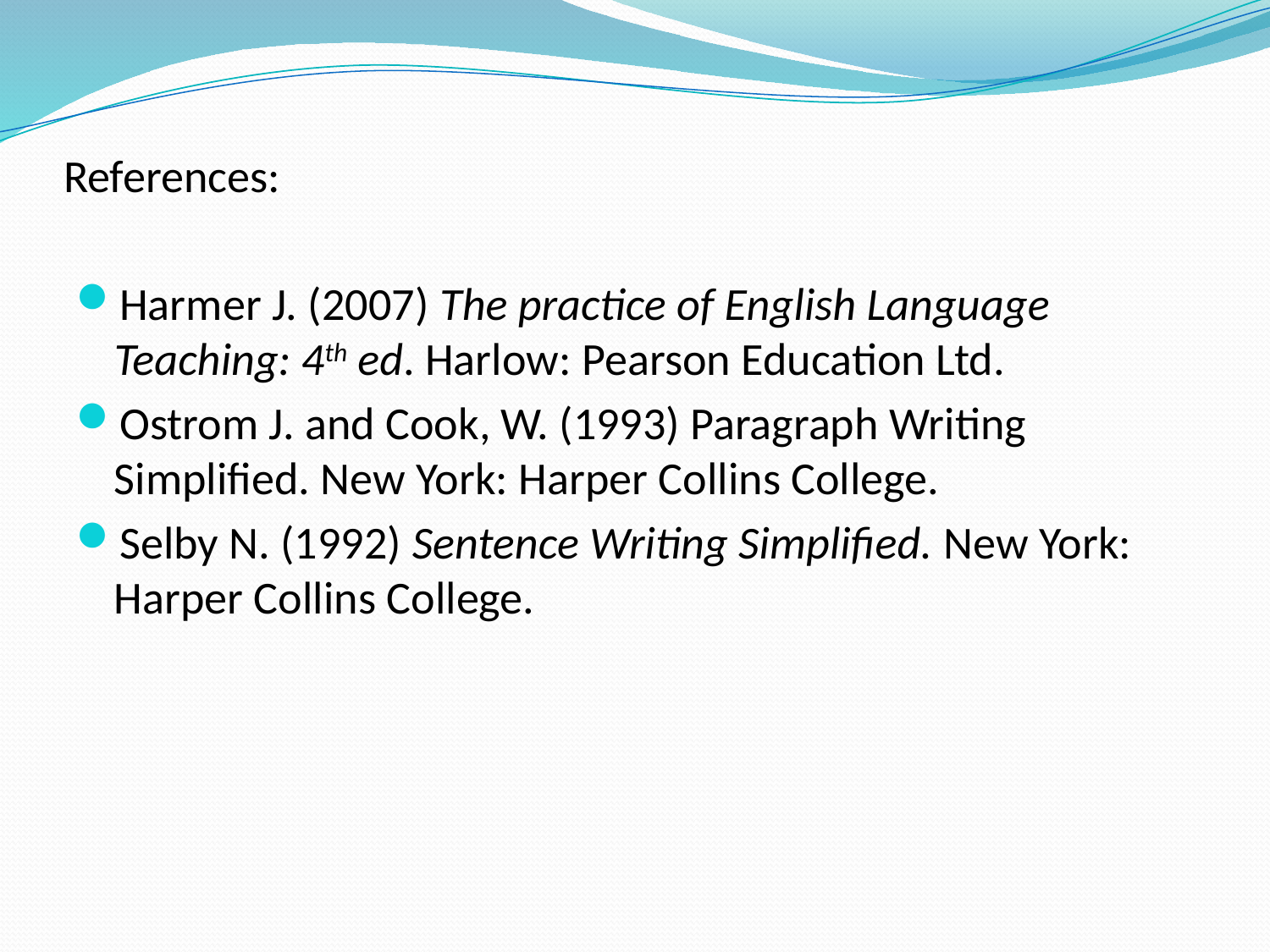

# References:
Harmer J. (2007) The practice of English Language Teaching: 4th ed. Harlow: Pearson Education Ltd.
Ostrom J. and Cook, W. (1993) Paragraph Writing Simplified. New York: Harper Collins College.
Selby N. (1992) Sentence Writing Simplified. New York: Harper Collins College.